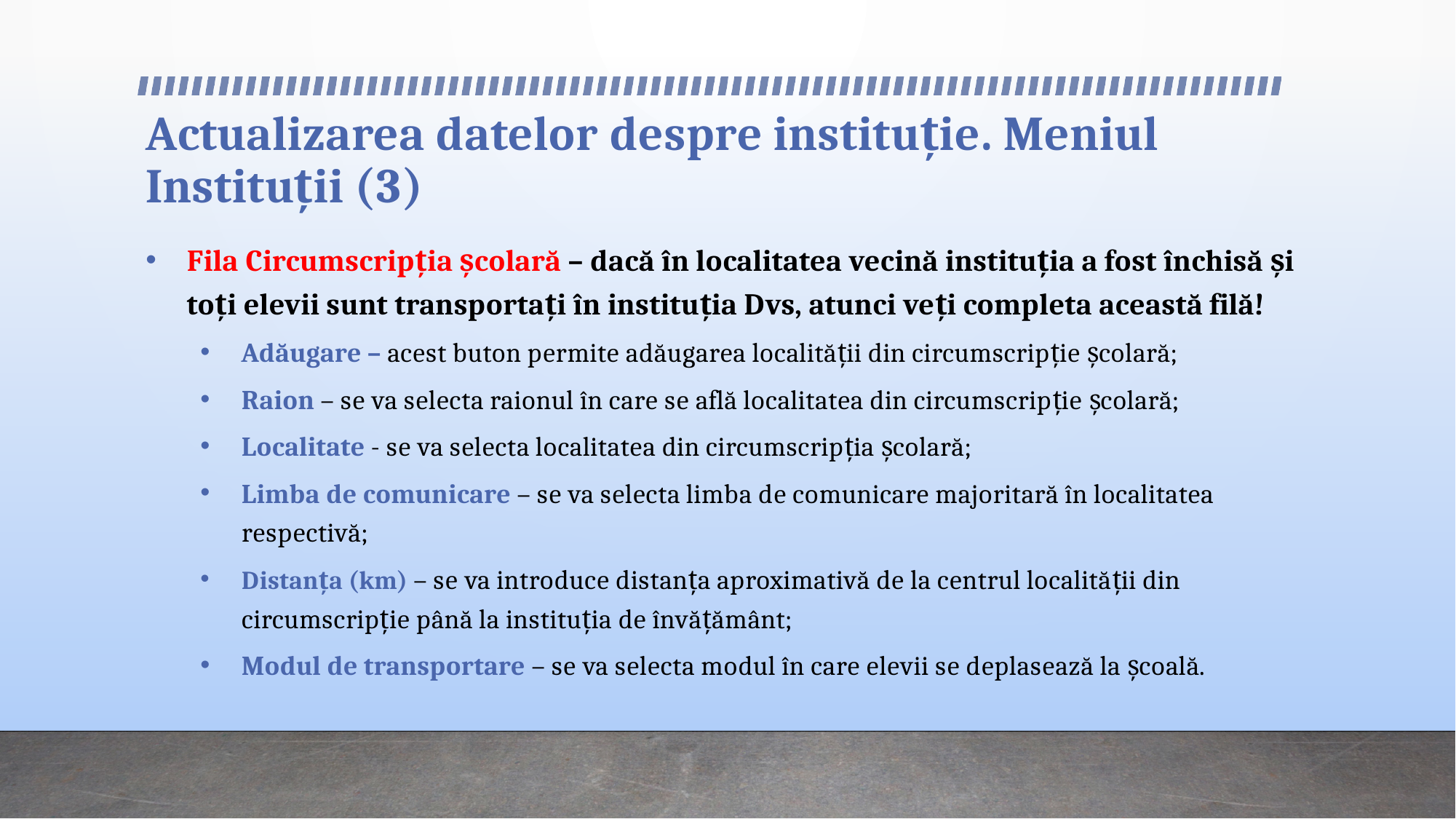

# Actualizarea datelor despre instituție. Meniul Instituții (3)
Fila Circumscripția școlară – dacă în localitatea vecină instituția a fost închisă și toți elevii sunt transportați în instituția Dvs, atunci veți completa această filă!
Adăugare – acest buton permite adăugarea localității din circumscripție școlară;
Raion – se va selecta raionul în care se află localitatea din circumscripție școlară;
Localitate - se va selecta localitatea din circumscripția școlară;
Limba de comunicare – se va selecta limba de comunicare majoritară în localitatea respectivă;
Distanța (km) – se va introduce distanța aproximativă de la centrul localității din circumscripție până la instituția de învățământ;
Modul de transportare – se va selecta modul în care elevii se deplasează la școală.